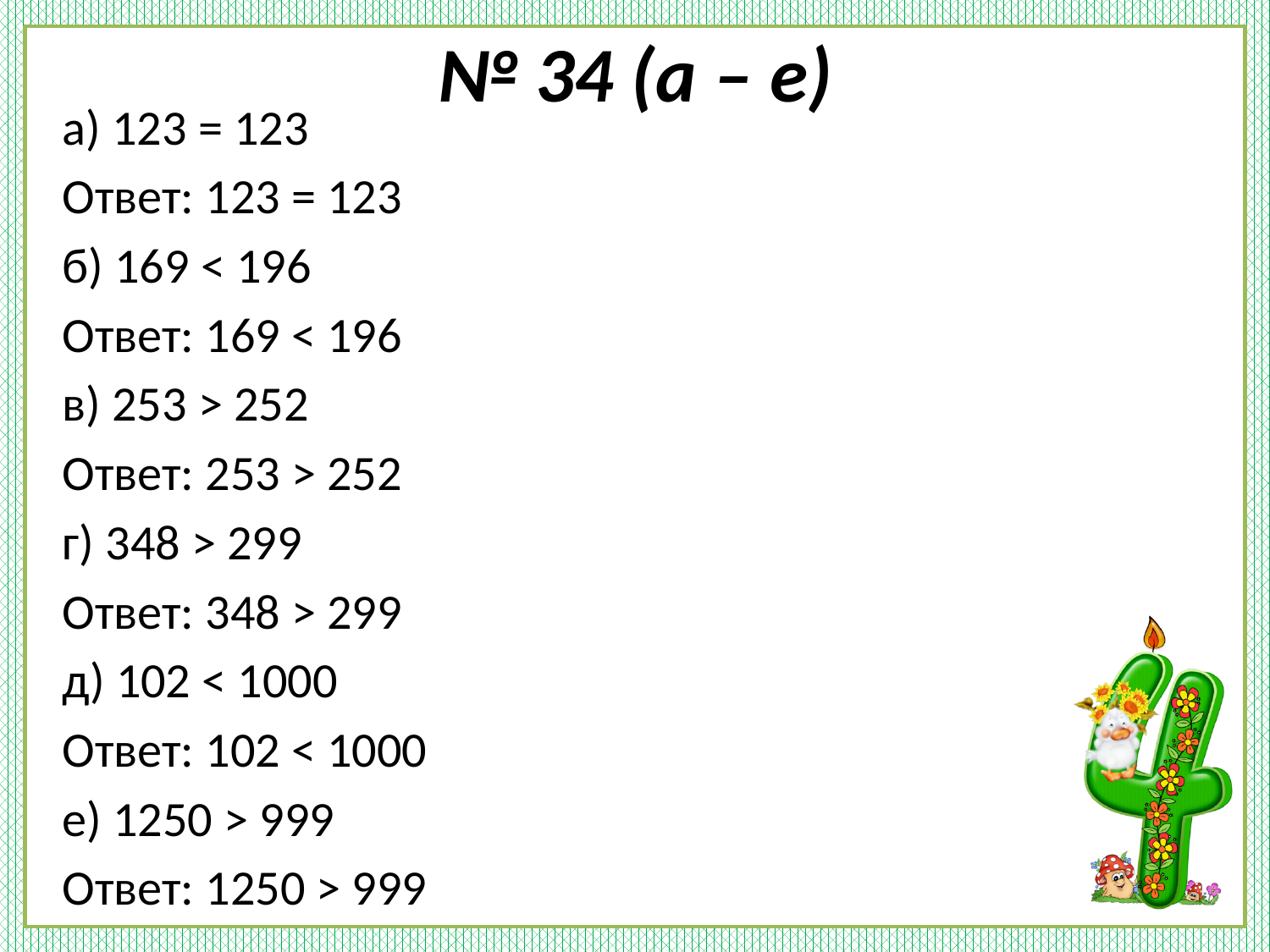

# № 34 (а – е)
а) 123 = 123
Ответ: 123 = 123
б) 169 < 196
Ответ: 169 < 196
в) 253 > 252
Ответ: 253 > 252
г) 348 > 299
Ответ: 348 > 299
д) 102 < 1000
Ответ: 102 < 1000
е) 1250 > 999
Ответ: 1250 > 999